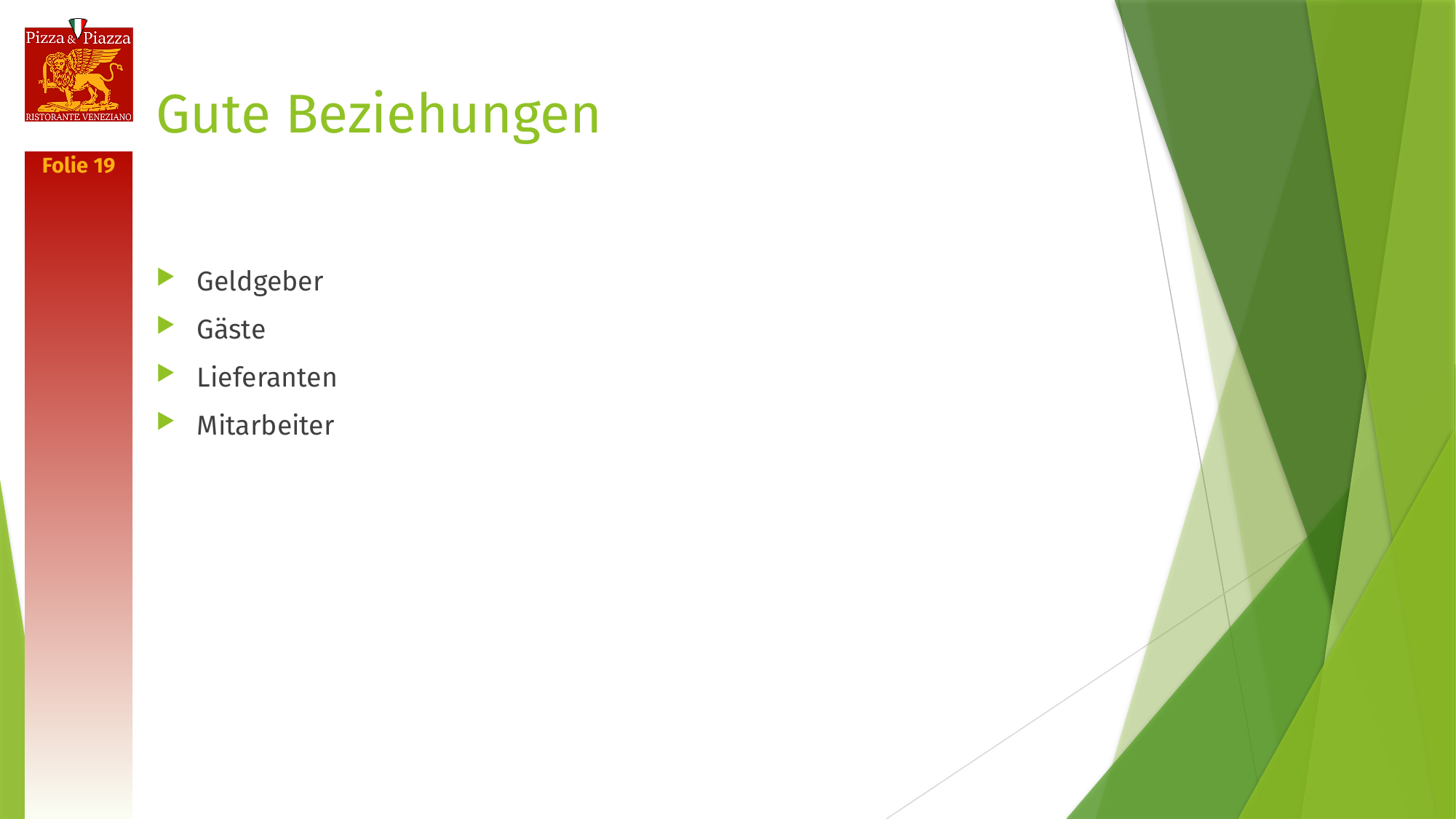

# Gute Beziehungen
Geldgeber
Gäste
Lieferanten
Mitarbeiter